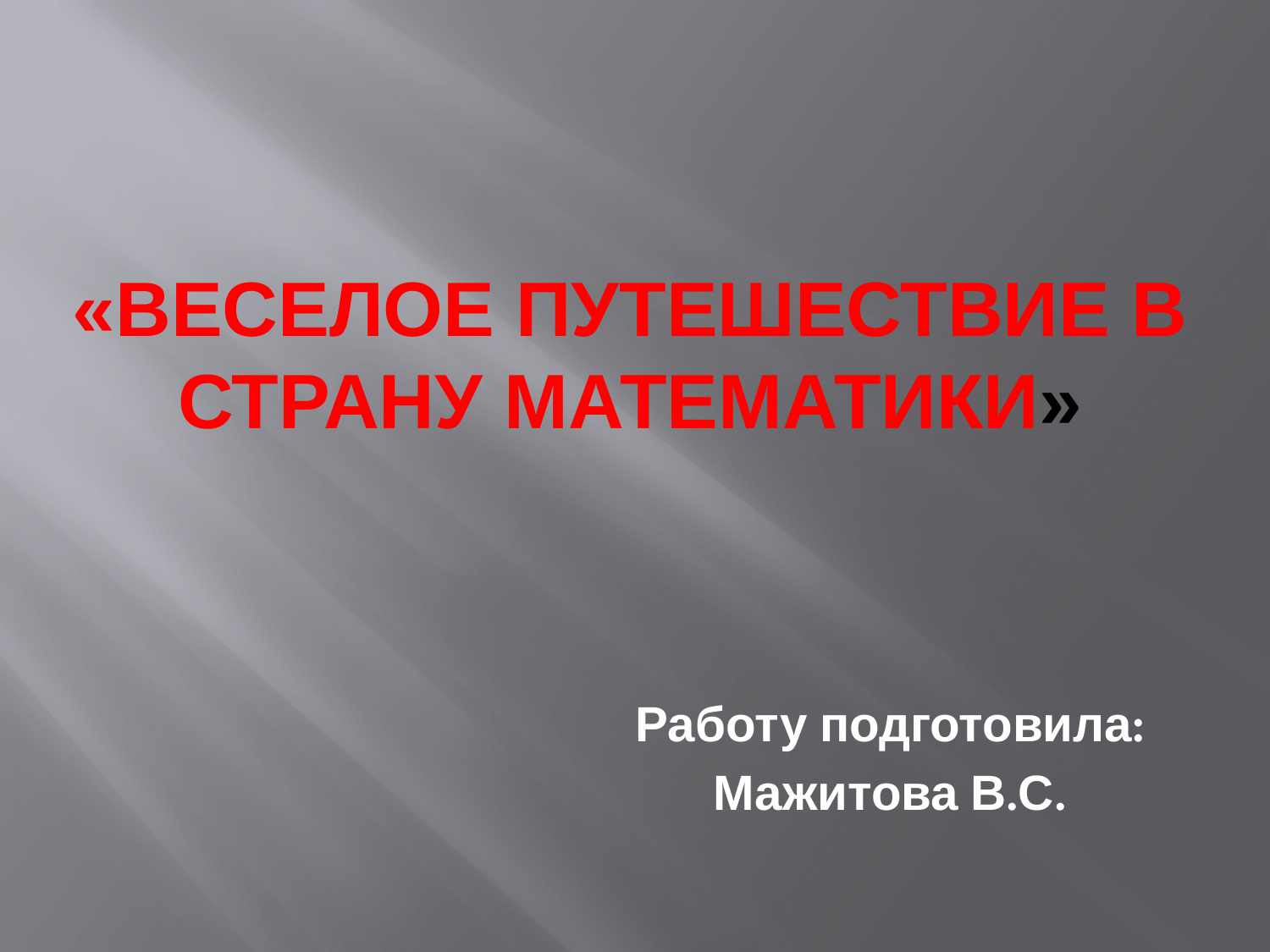

# «Веселое путешествие в страну математики»
Работу подготовила:
Мажитова В.С.